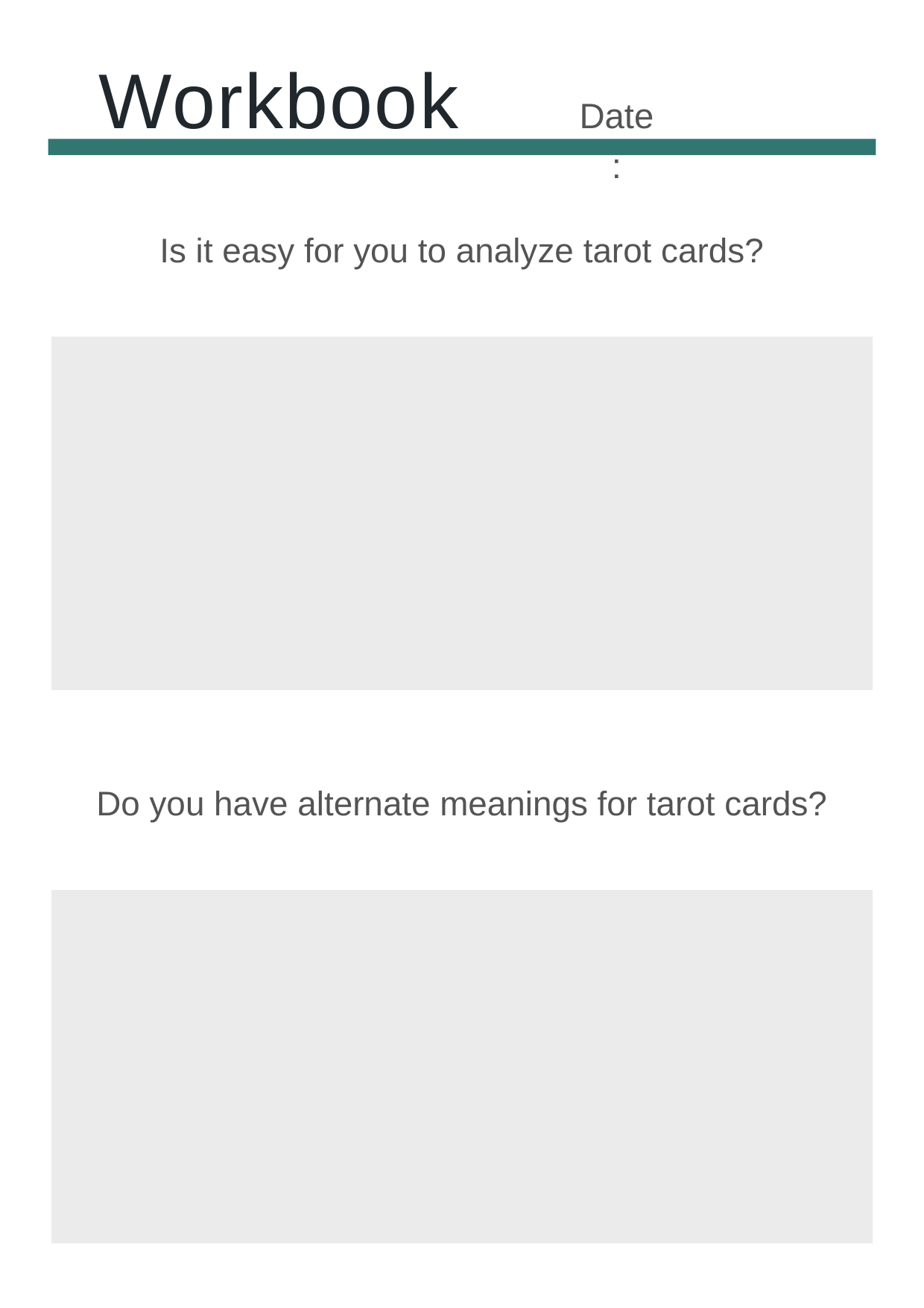

Workbook
Date:

Is it easy for you to analyze tarot cards?

Do you have alternate meanings for tarot cards?